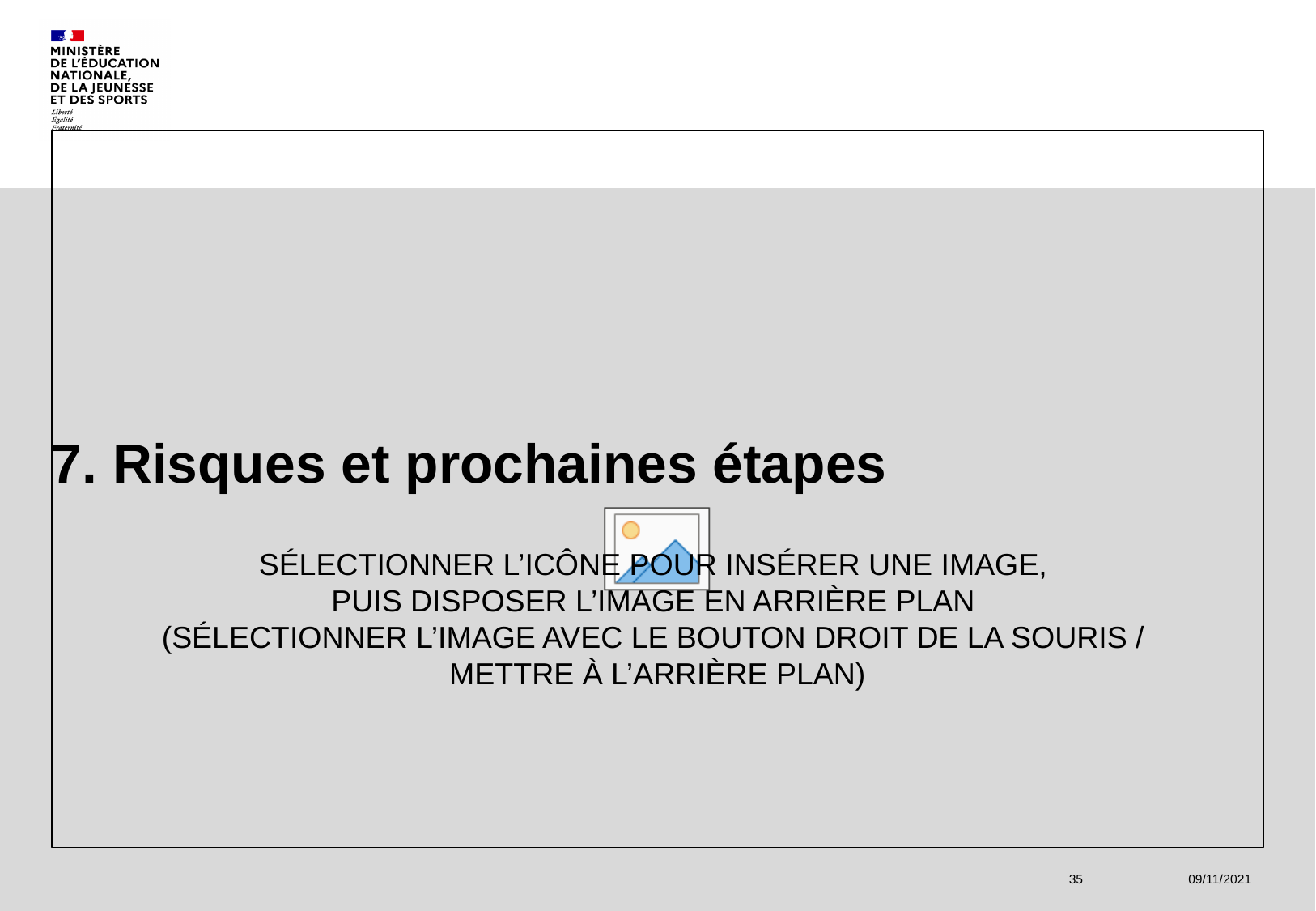

# 7. Risques et prochaines étapes

35
09/11/2021